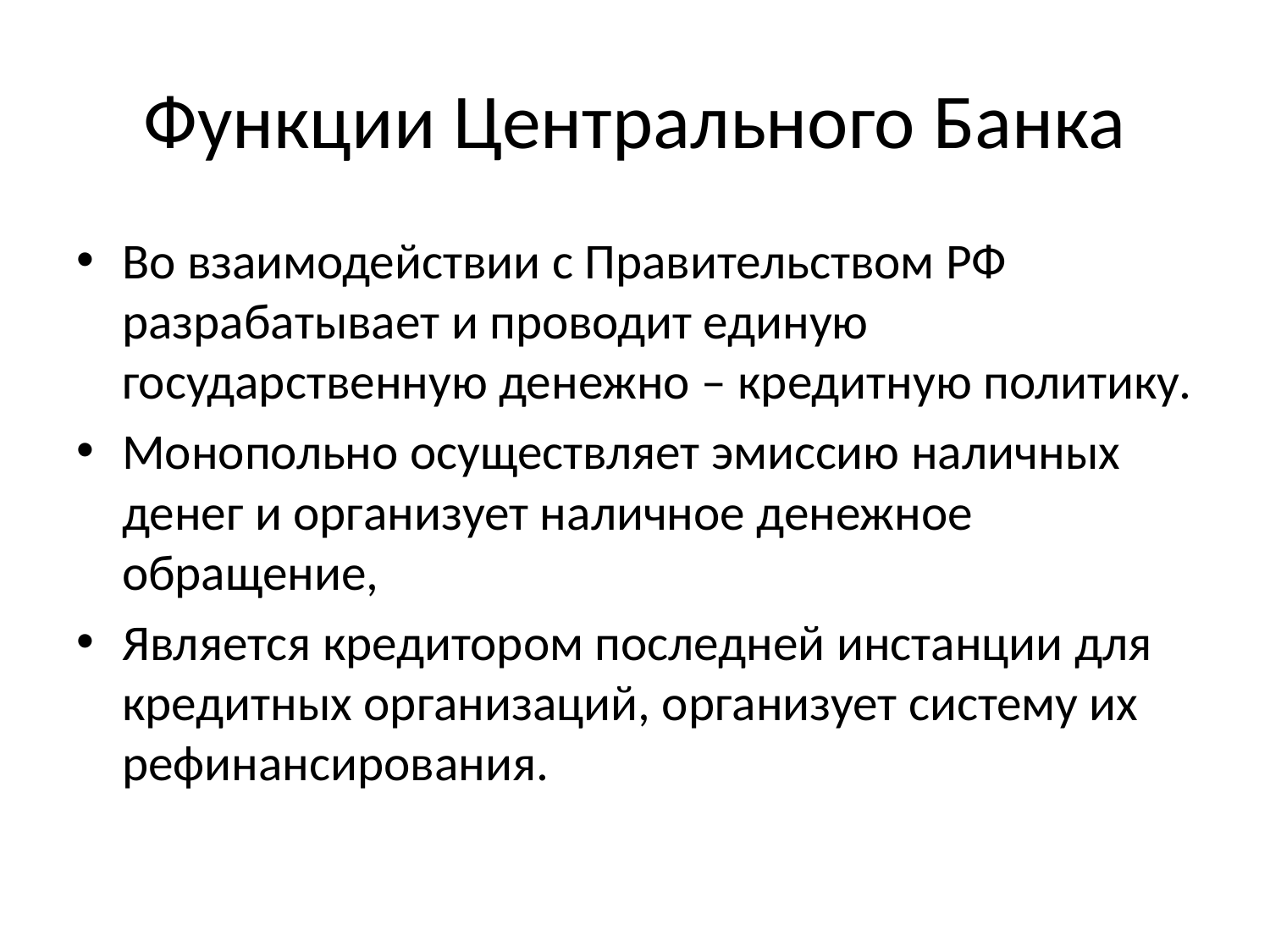

# Функции Центрального Банка
Во взаимодействии с Правительством РФ разрабатывает и проводит единую государственную денежно – кредитную политику.
Монопольно осуществляет эмиссию наличных денег и организует наличное денежное обращение,
Является кредитором последней инстанции для кредитных организаций, организует систему их рефинансирования.